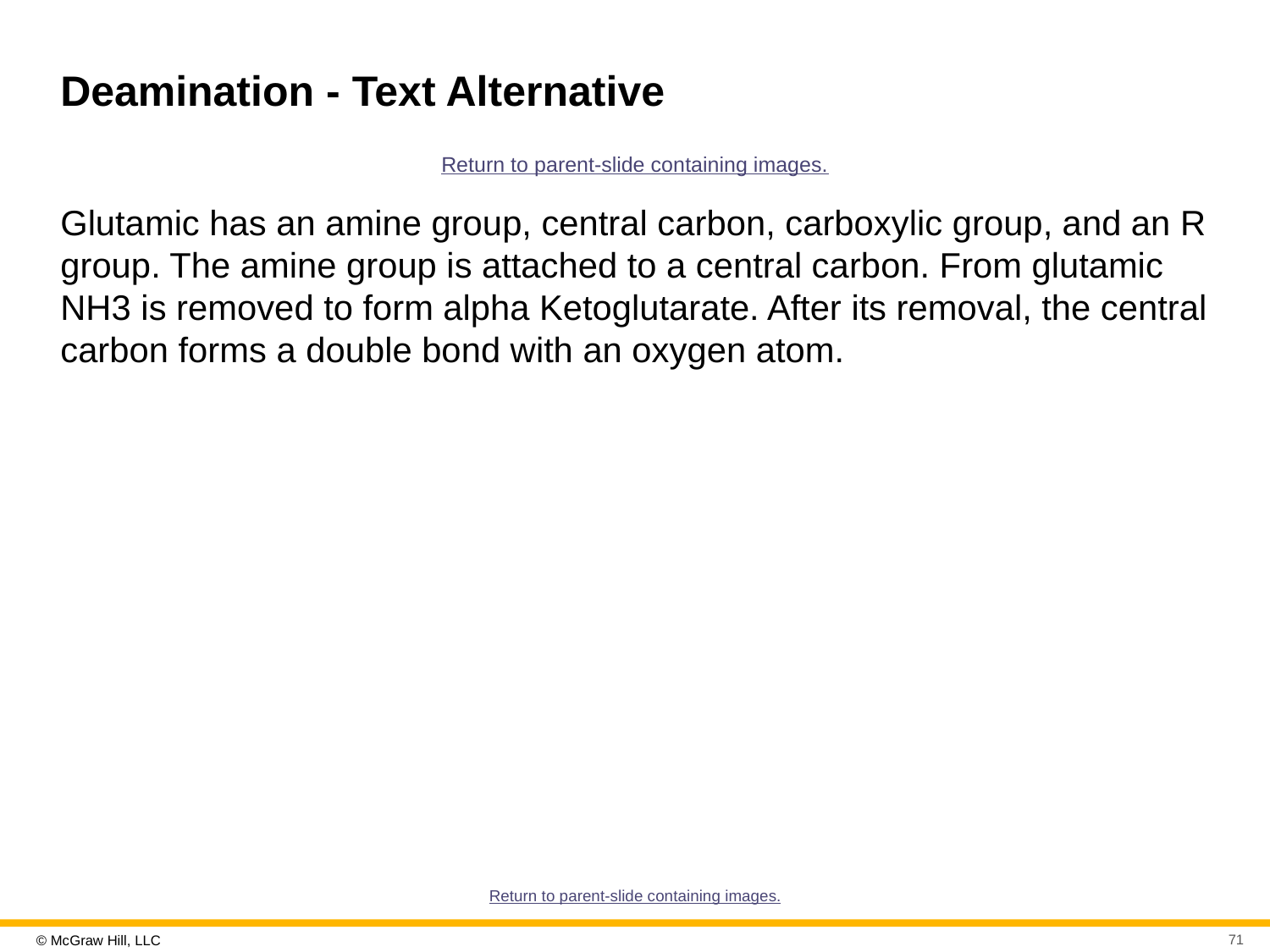

# Deamination - Text Alternative
Return to parent-slide containing images.
Glutamic has an amine group, central carbon, carboxylic group, and an R group. The amine group is attached to a central carbon. From glutamic NH3 is removed to form alpha Ketoglutarate. After its removal, the central carbon forms a double bond with an oxygen atom.
Return to parent-slide containing images.
71